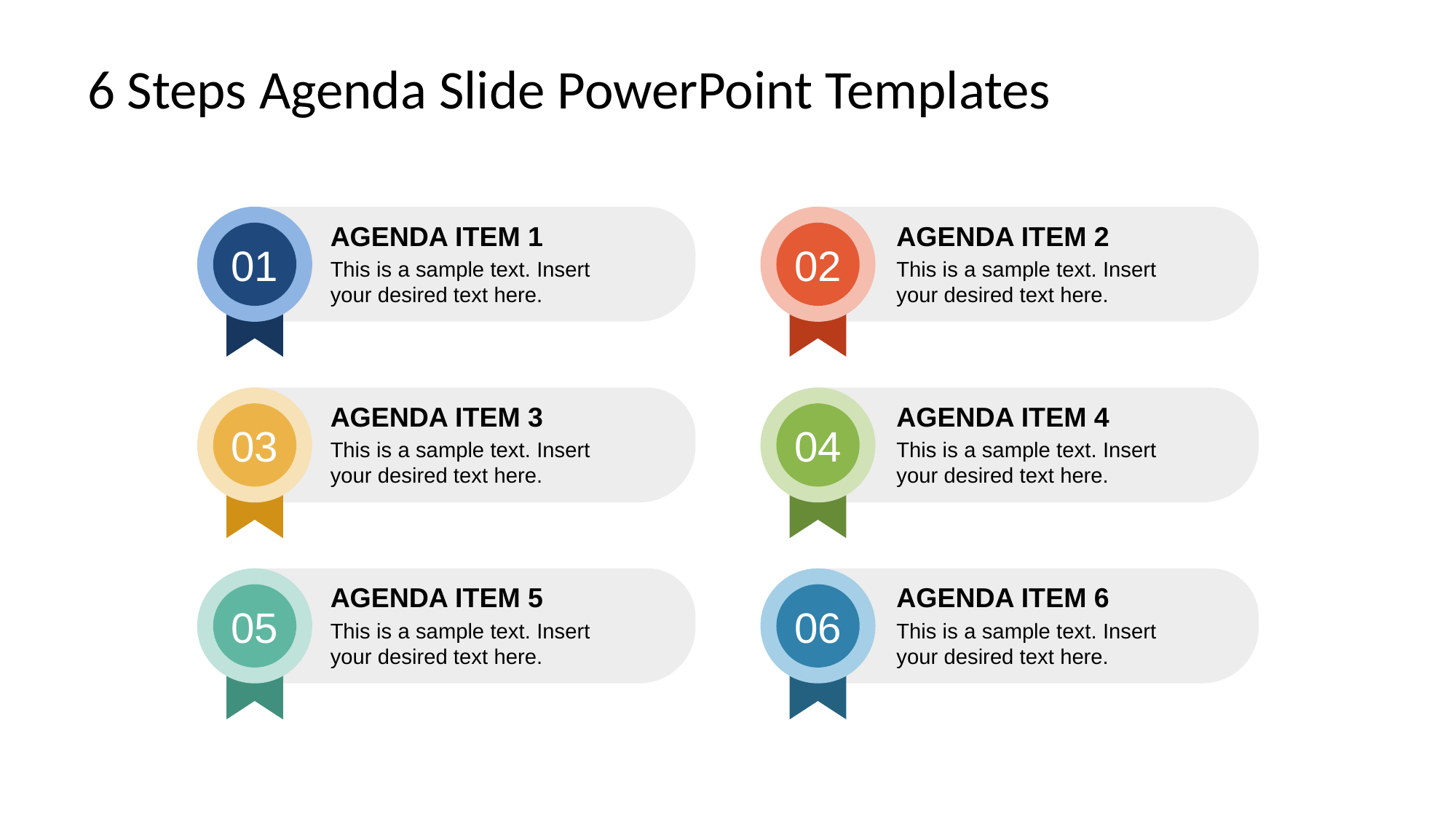

6 Steps Agenda Slide PowerPoint Templates

AGENDA ITEM 1
AGENDA ITEM 2

01
02
This is a sample text. Insert your desired text here.
This is a sample text. Insert your desired text here.

AGENDA ITEM 3
AGENDA ITEM 4

03
04
This is a sample text. Insert your desired text here.
This is a sample text. Insert your desired text here.

AGENDA ITEM 5
AGENDA ITEM 6

05
06
This is a sample text. Insert your desired text here.
This is a sample text. Insert your desired text here.